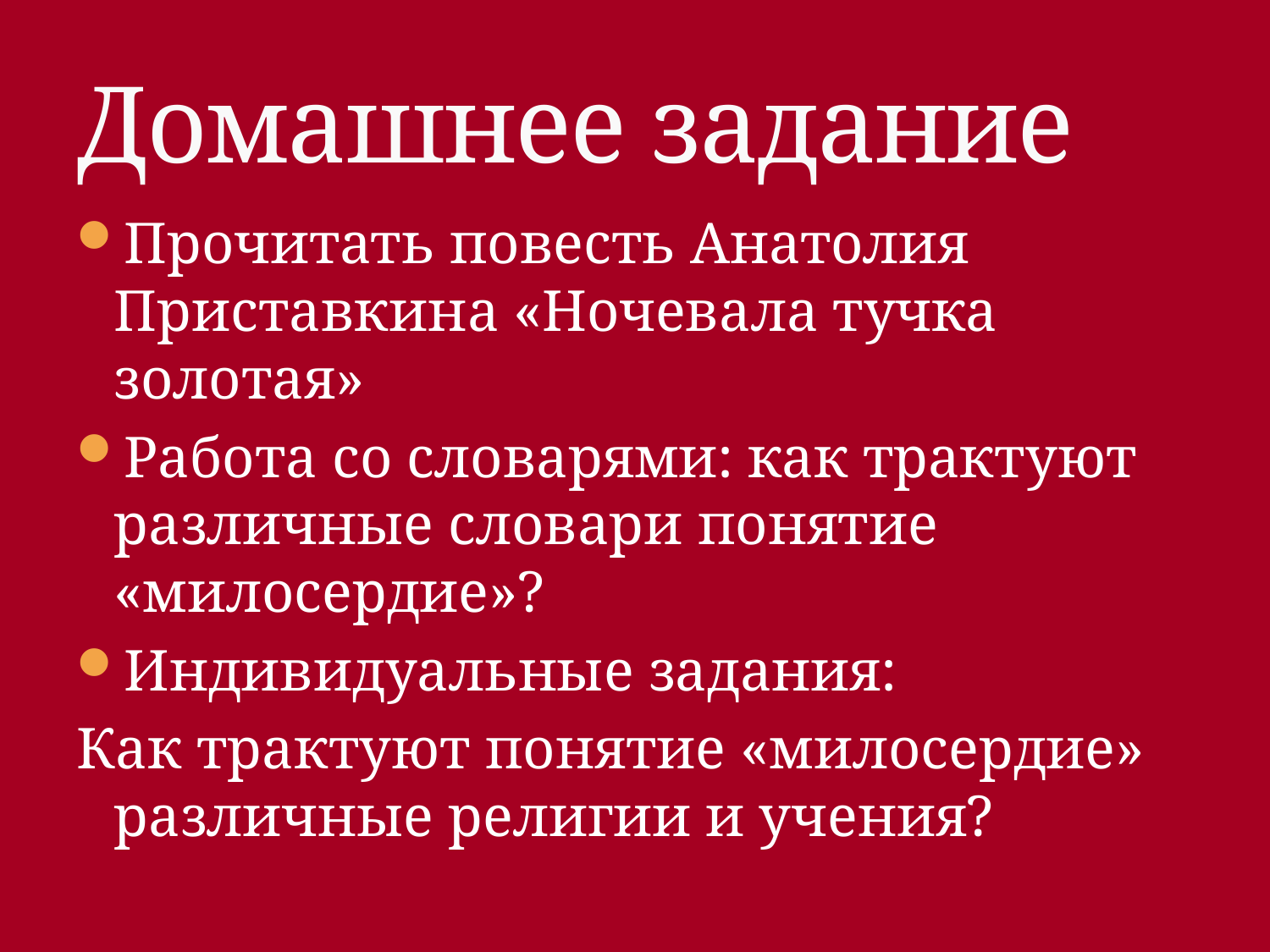

# Домашнее задание
Прочитать повесть Анатолия Приставкина «Ночевала тучка золотая»
Работа со словарями: как трактуют различные словари понятие «милосердие»?
Индивидуальные задания:
Как трактуют понятие «милосердие» различные религии и учения?